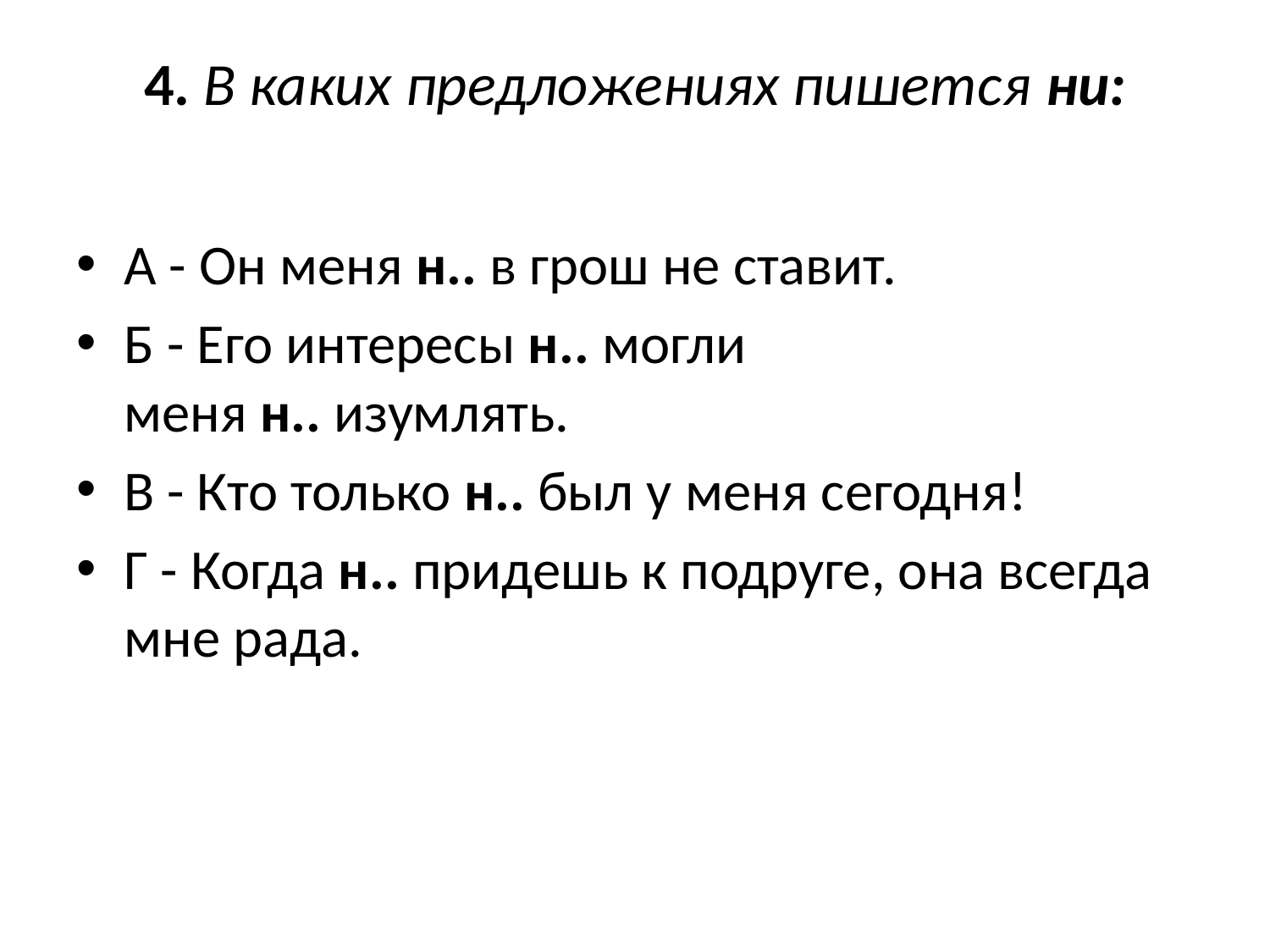

# 4. В каких предложениях пишется ни:
А - Он меня н.. в грош не ставит.
Б - Его интересы н.. могли меня н.. изумлять.
В - Кто только н.. был у меня сегодня!
Г - Когда н.. придешь к подруге, она всегда мне рада.